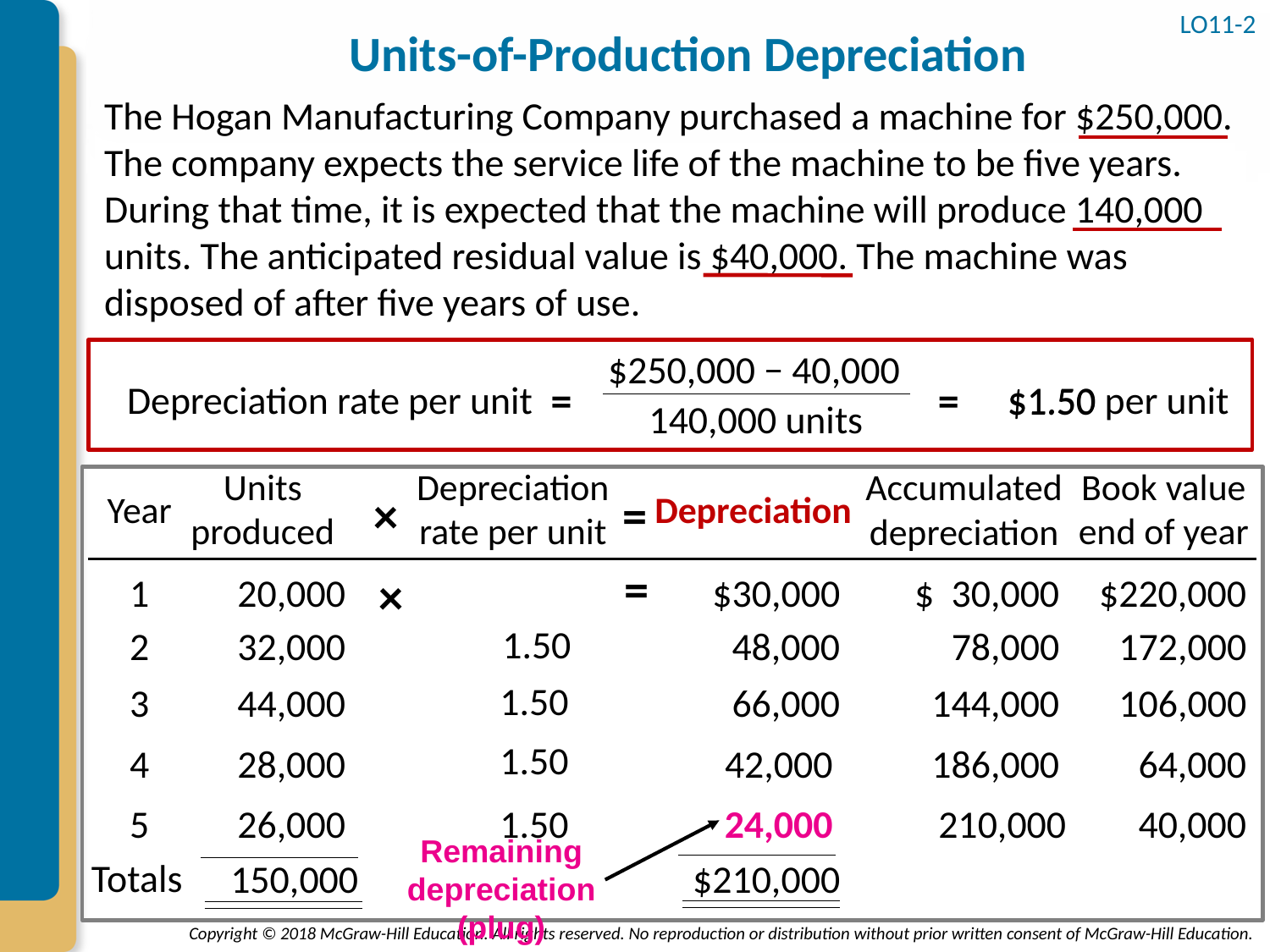

LO11-2
# Units-of-Production Depreciation
The Hogan Manufacturing Company purchased a machine for $250,000. The company expects the service life of the machine to be five years. During that time, it is expected that the machine will produce 140,000 units. The anticipated residual value is $40,000. The machine was disposed of after five years of use.
$250,000 − 40,000

=
=
Depreciation rate per unit
$1.50 per unit
$1.50
140,000 units
Units produced
Depreciation rate per unit
Book value end of year
Accumulated depreciation

×
=
Year
Depreciation
=
×
1
20,000
$30,000
$  30,000
$220,000
1.50
2
32,000
48,000
78,000
172,000
1.50
3
44,000
66,000
144,000
106,000
1.50
4
28,000
42,000
186,000
64,000
5
26,000
24,000
210,000
40,000
1.50
Remaining
depreciation
(plug)
Totals
150,000
$210,000